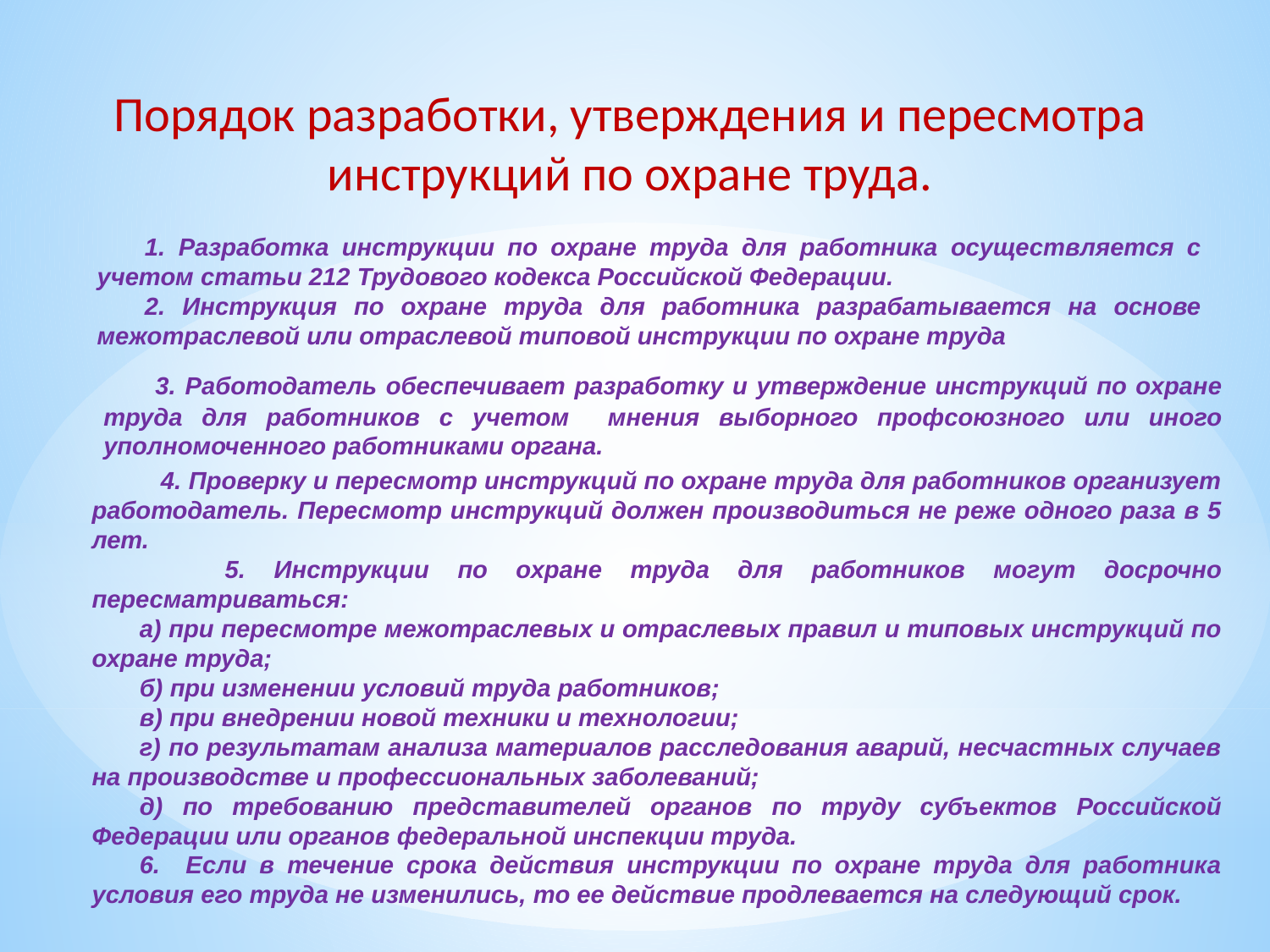

Порядок разработки, утверждения и пересмотра инструкций по охране труда.

1. Разработка инструкции по охране труда для работника осуществляется с учетом статьи 212 Трудового кодекса Российской Федерации.
2. Инструкция по охране труда для работника разрабатывается на основе межотраслевой или отраслевой типовой инструкции по охране труда
     3. Работодатель обеспечивает разработку и утверждение инструкций по охране труда для работников с учетом  мнения выборного профсоюзного или иного уполномоченного работниками органа.
   4. Проверку и пересмотр инструкций по охране труда для работников организует работодатель. Пересмотр инструкций должен производиться не реже одного раза в 5 лет.
   5. Инструкции по охране труда для работников могут досрочно пересматриваться:
а) при пересмотре межотраслевых и отраслевых правил и типовых инструкций по охране труда;
б) при изменении условий труда работников;
в) при внедрении новой техники и технологии;
г) по результатам анализа материалов расследования аварий, несчастных случаев на производстве и профессиональных заболеваний;
д) по требованию представителей органов по труду субъектов Российской Федерации или органов федеральной инспекции труда.
6.  Если в течение срока действия инструкции по охране труда для работника условия его труда не изменились, то ее действие продлевается на следующий срок.